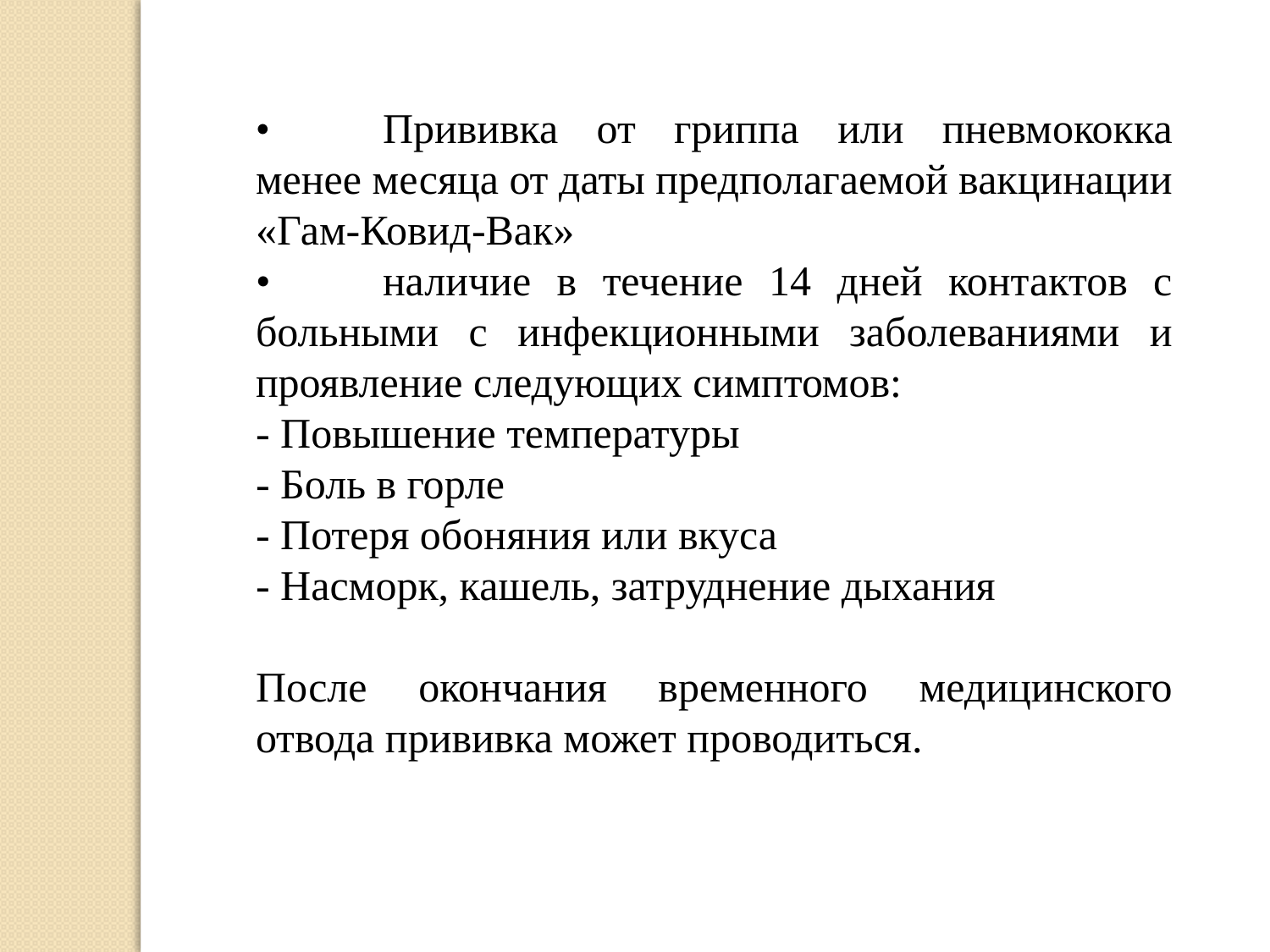

•	Прививка от гриппа или пневмококка менее месяца от даты предполагаемой вакцинации «Гам-Ковид-Вак»
•	наличие в течение 14 дней контактов с больными с инфекционными заболеваниями и проявление следующих симптомов:
- Повышение температуры
- Боль в горле
- Потеря обоняния или вкуса
- Насморк, кашель, затруднение дыхания

После окончания временного медицинского отвода прививка может проводиться.